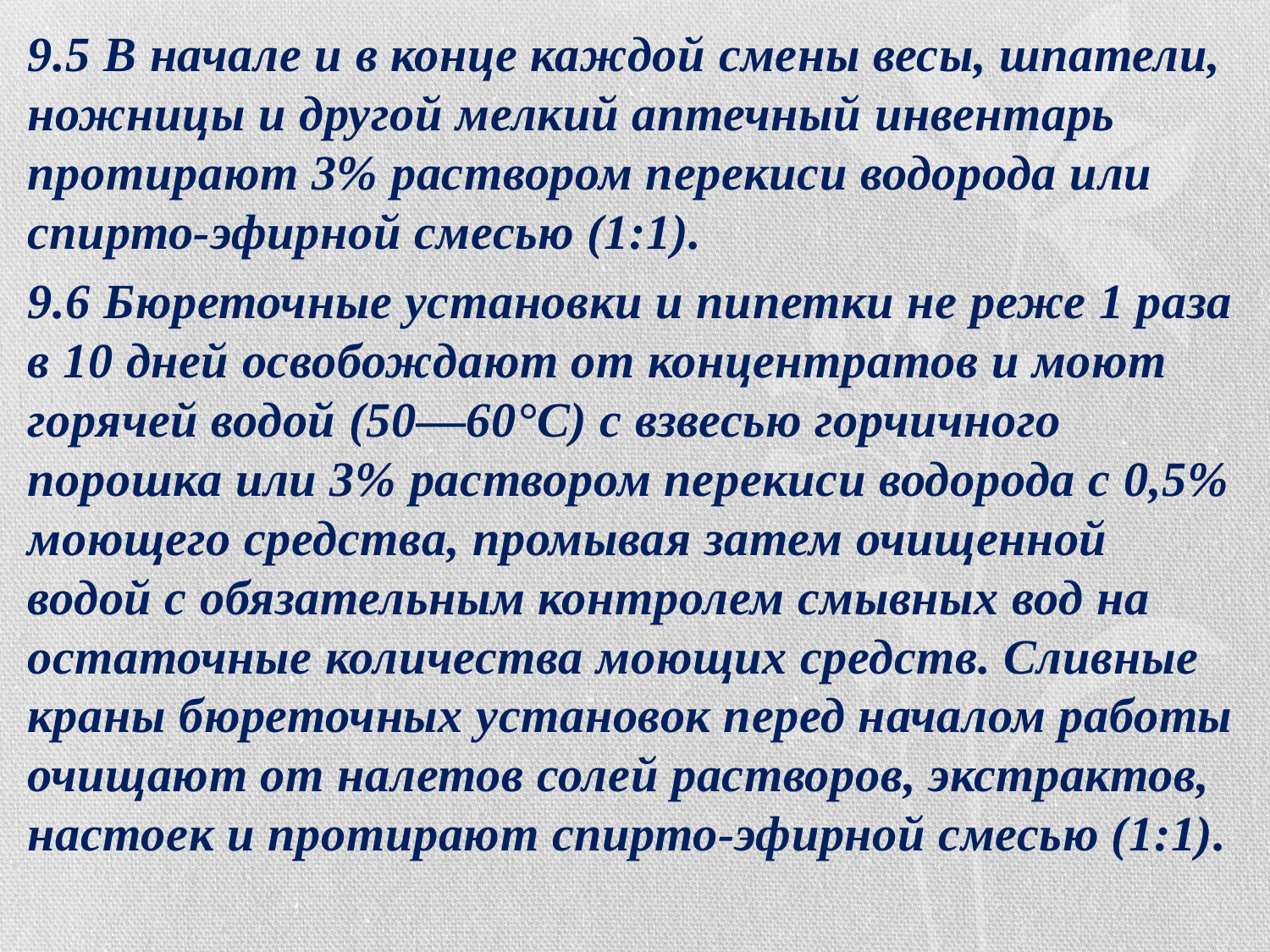

9.5 В начале и в конце каждой смены весы, шпатели, ножницы и другой мелкий аптечный инвентарь протирают 3% раствором перекиси водорода или спирто-эфирной смесью (1:1).
9.6 Бюреточные установки и пипетки не реже 1 раза в 10 дней освобождают от концентратов и моют горячей водой (50—60°С) с взвесью горчичного порошка или 3% раствором перекиси водорода с 0,5% моющего средства, промывая затем очищенной водой с обязательным контролем смывных вод на остаточные количества моющих средств. Сливные краны бюреточных установок перед началом работы очищают от налетов солей растворов, экстрактов, настоек и протирают спирто-эфирной смесью (1:1).